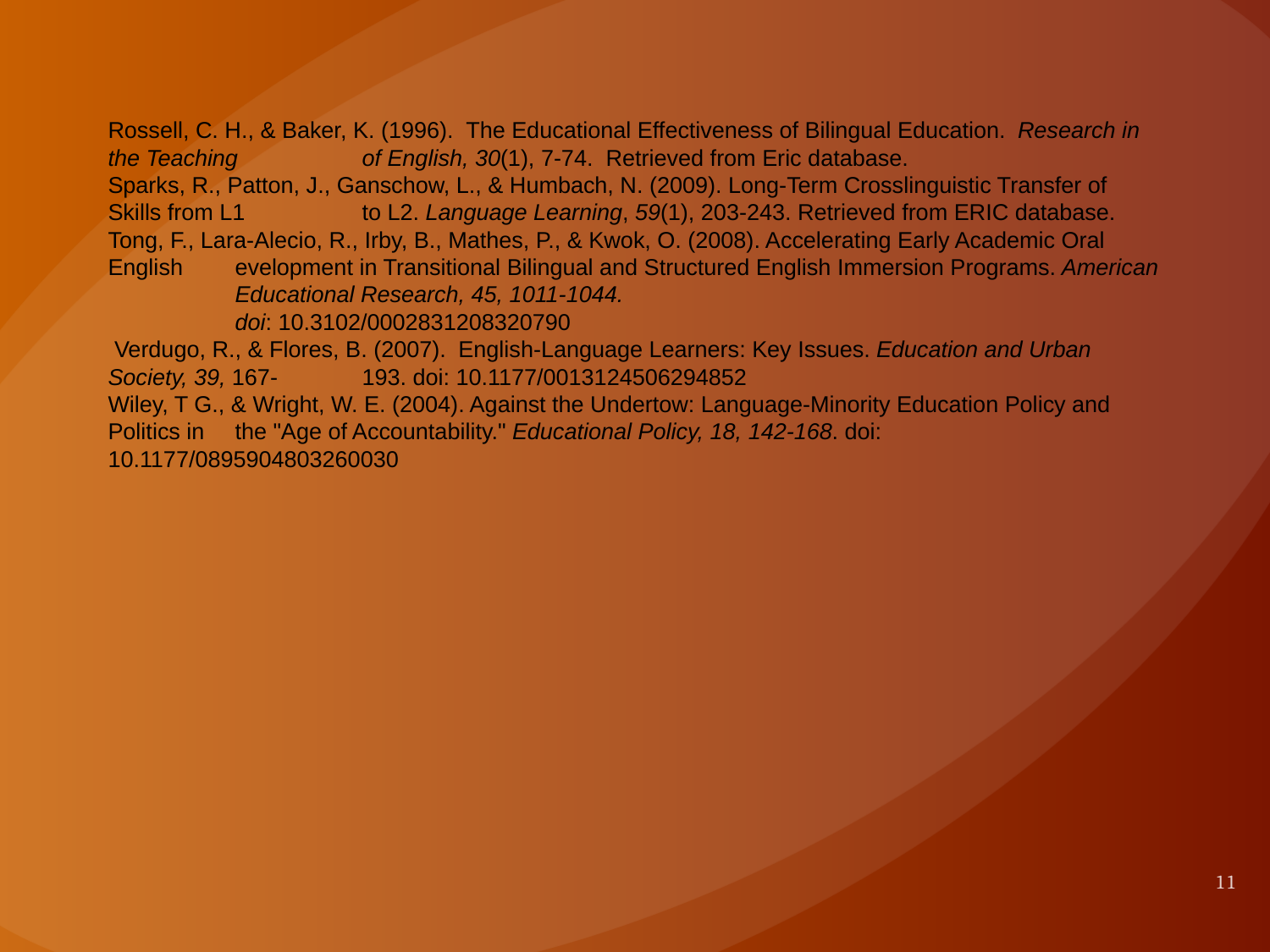

# Rossell, C. H., & Baker, K. (1996).  The Educational Effectiveness of Bilingual Education.  Research in the Teaching 	of English, 30(1), 7-74.  Retrieved from Eric database. Sparks, R., Patton, J., Ganschow, L., & Humbach, N. (2009). Long-Term Crosslinguistic Transfer of Skills from L1 	to L2. Language Learning, 59(1), 203-243. Retrieved from ERIC database. Tong, F., Lara-Alecio, R., Irby, B., Mathes, P., & Kwok, O. (2008). Accelerating Early Academic Oral English 	evelopment in Transitional Bilingual and Structured English Immersion Programs. American 	Educational Research, 45, 1011-1044. doi: 10.3102/0002831208320790  Verdugo, R., & Flores, B. (2007).  English-Language Learners: Key Issues. Education and Urban Society, 39, 167-	193. doi: 10.1177/0013124506294852 Wiley, T G., & Wright, W. E. (2004). Against the Undertow: Language-Minority Education Policy and Politics in 	the "Age of Accountability." Educational Policy, 18, 142-168. doi: 10.1177/0895904803260030
11